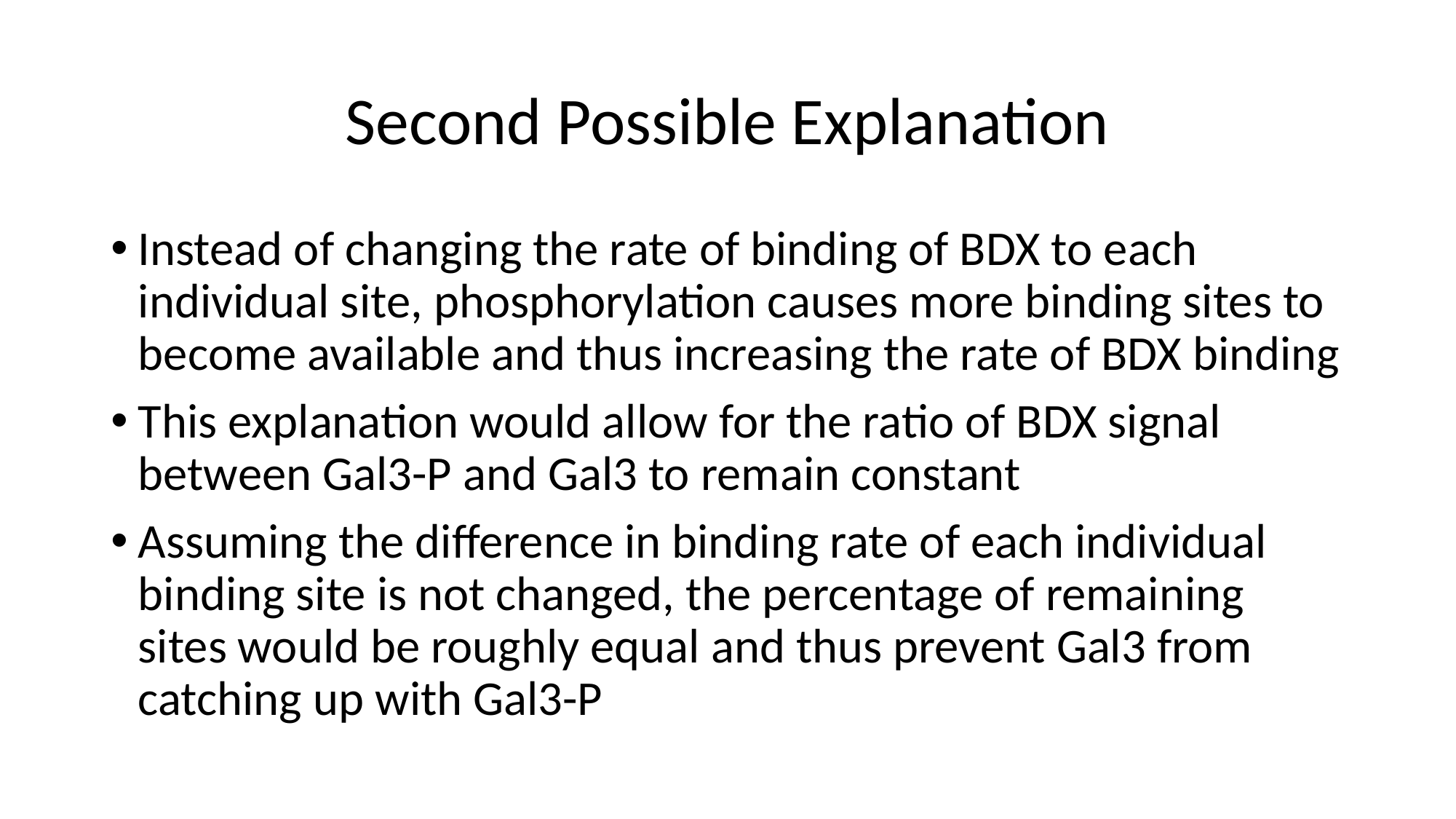

# Second Possible Explanation
Instead of changing the rate of binding of BDX to each individual site, phosphorylation causes more binding sites to become available and thus increasing the rate of BDX binding
This explanation would allow for the ratio of BDX signal between Gal3-P and Gal3 to remain constant
Assuming the difference in binding rate of each individual binding site is not changed, the percentage of remaining sites would be roughly equal and thus prevent Gal3 from catching up with Gal3-P